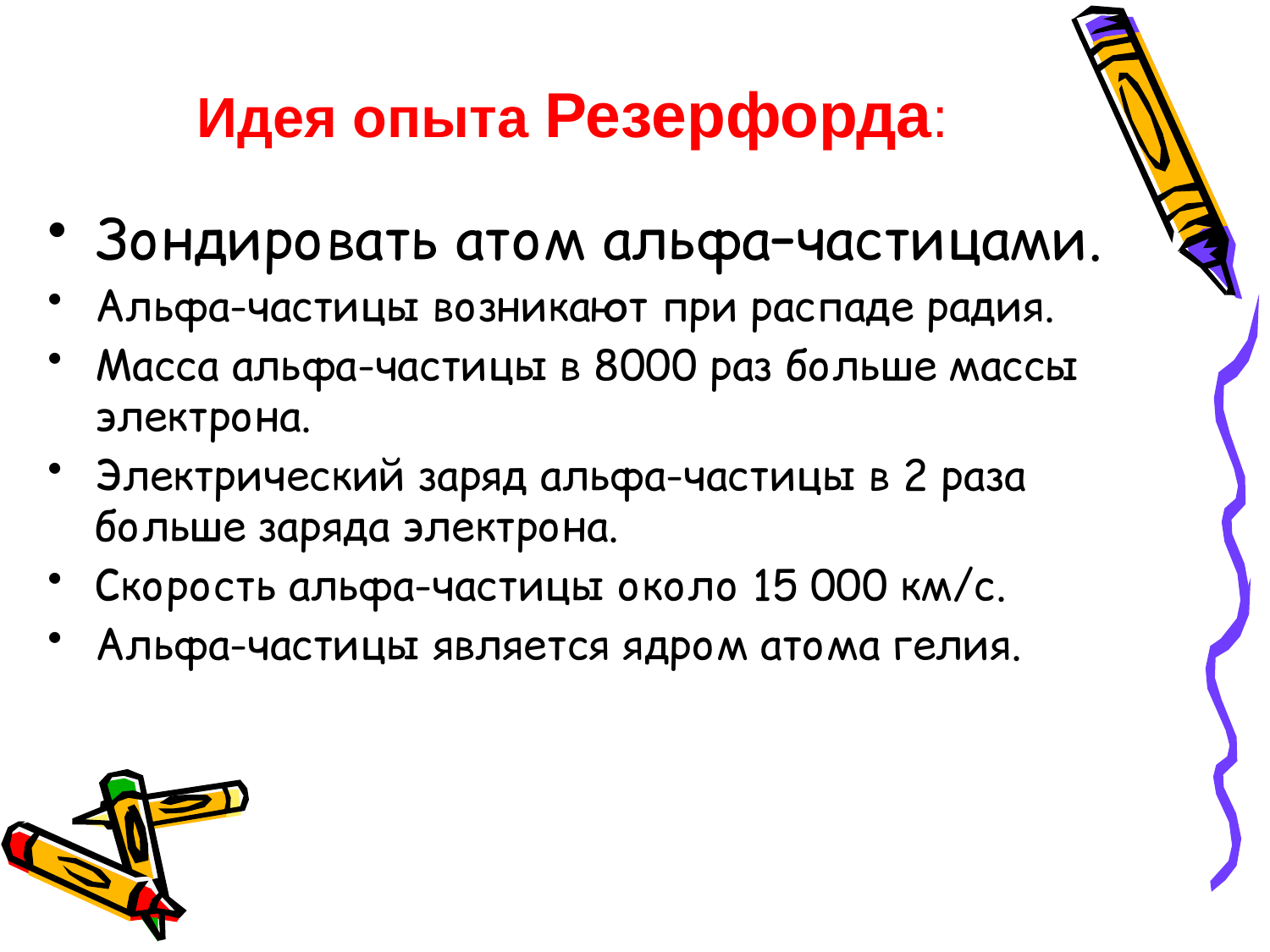

# Идея опыта Резерфорда:
Зондировать атом альфа–частицами.
Альфа-частицы возникают при распаде радия.
Масса альфа-частицы в 8000 раз больше массы электрона.
Электрический заряд альфа-частицы в 2 раза больше заряда электрона.
Скорость альфа-частицы около 15 000 км/с.
Альфа-частицы является ядром атома гелия.